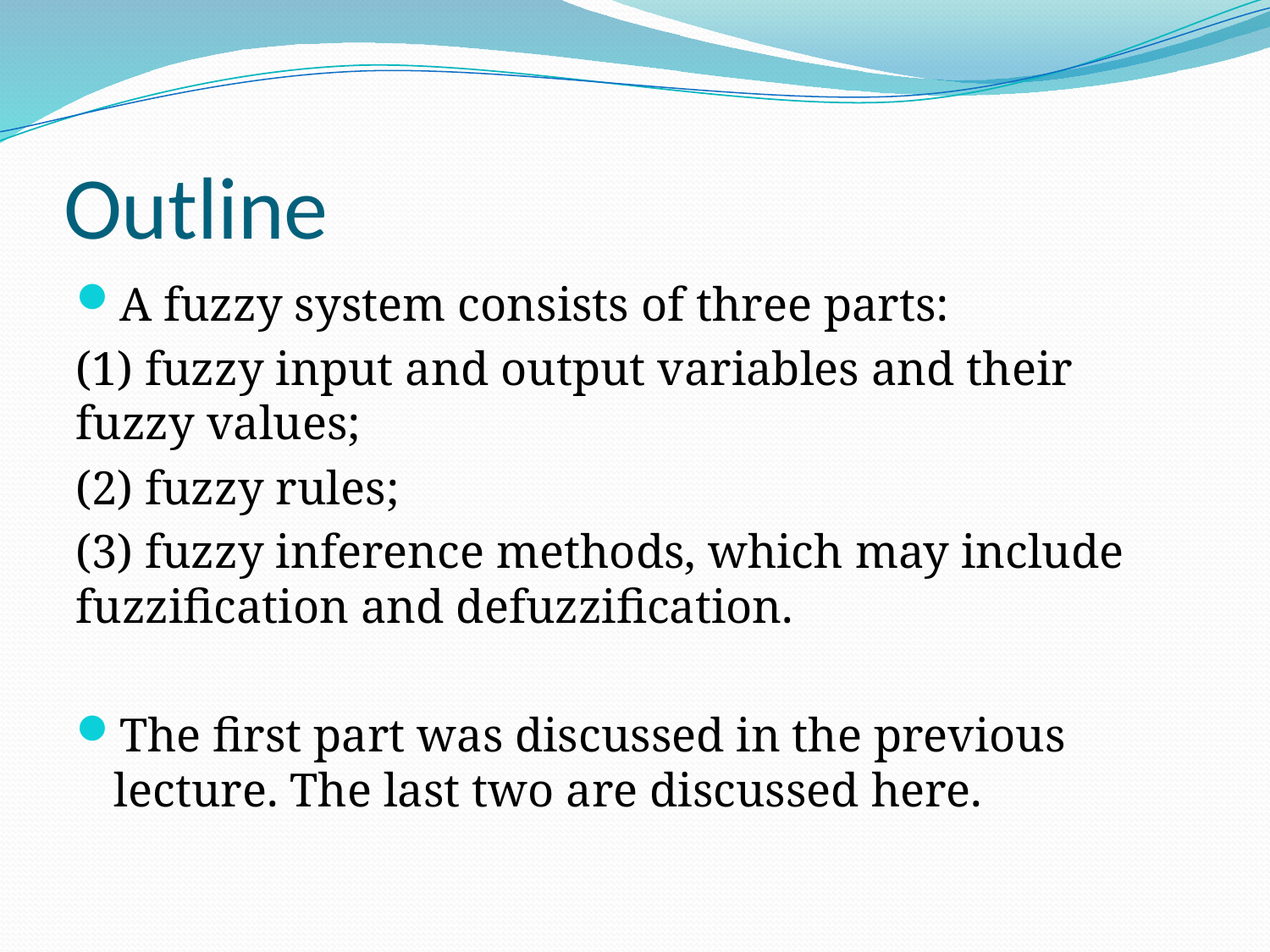

# Outline
A fuzzy system consists of three parts:
(1) fuzzy input and output variables and their fuzzy values;
(2) fuzzy rules;
(3) fuzzy inference methods, which may include fuzzification and defuzzification.

The first part was discussed in the previous lecture. The last two are discussed here.